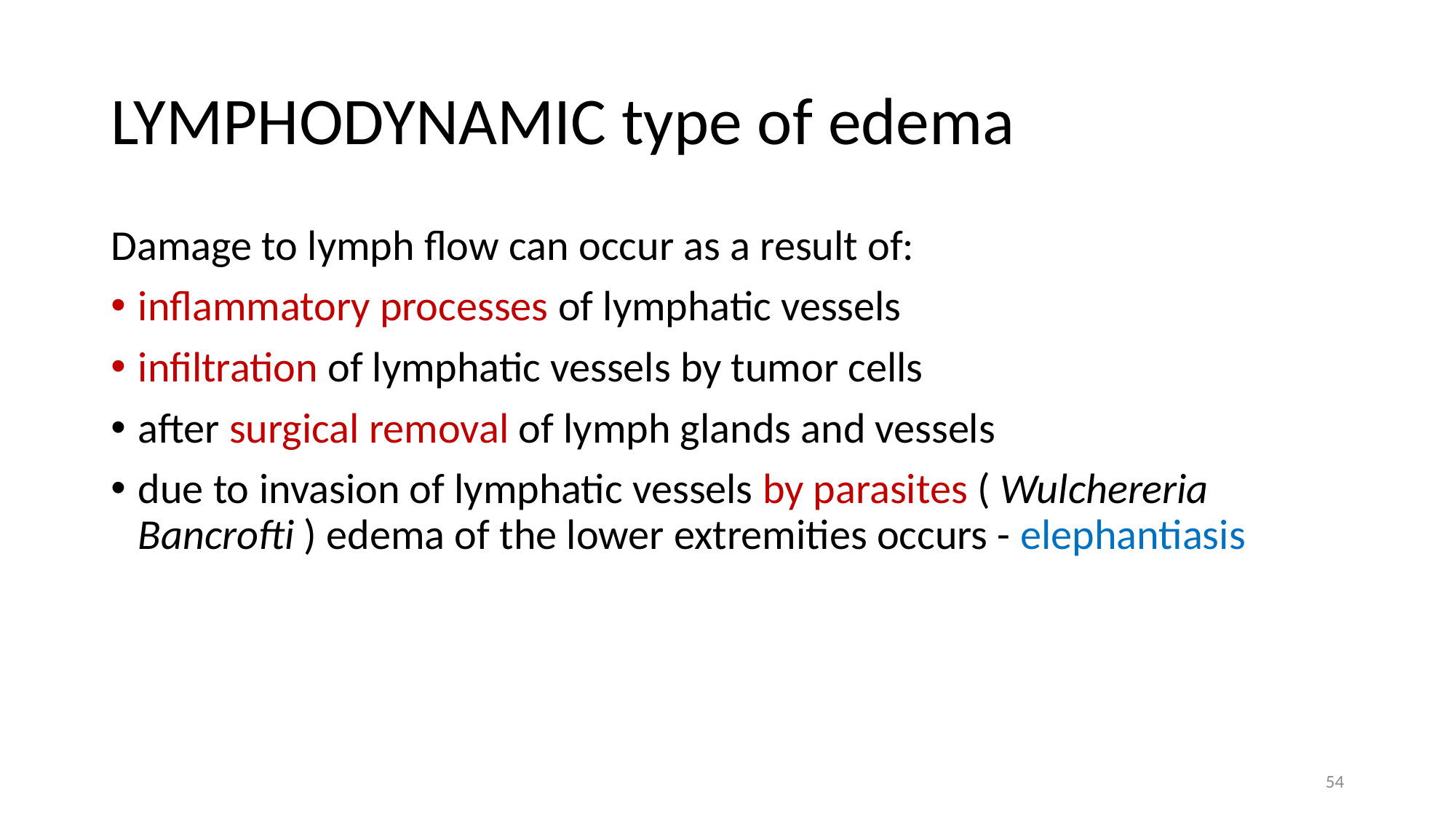

# LYMPHODYNAMIC type of edema
Damage to lymph flow can occur as a result of:
inflammatory processes of lymphatic vessels
infiltration of lymphatic vessels by tumor cells
after surgical removal of lymph glands and vessels
due to invasion of lymphatic vessels by parasites ( Wulchereria Bancrofti ) edema of the lower extremities occurs - elephantiasis
54